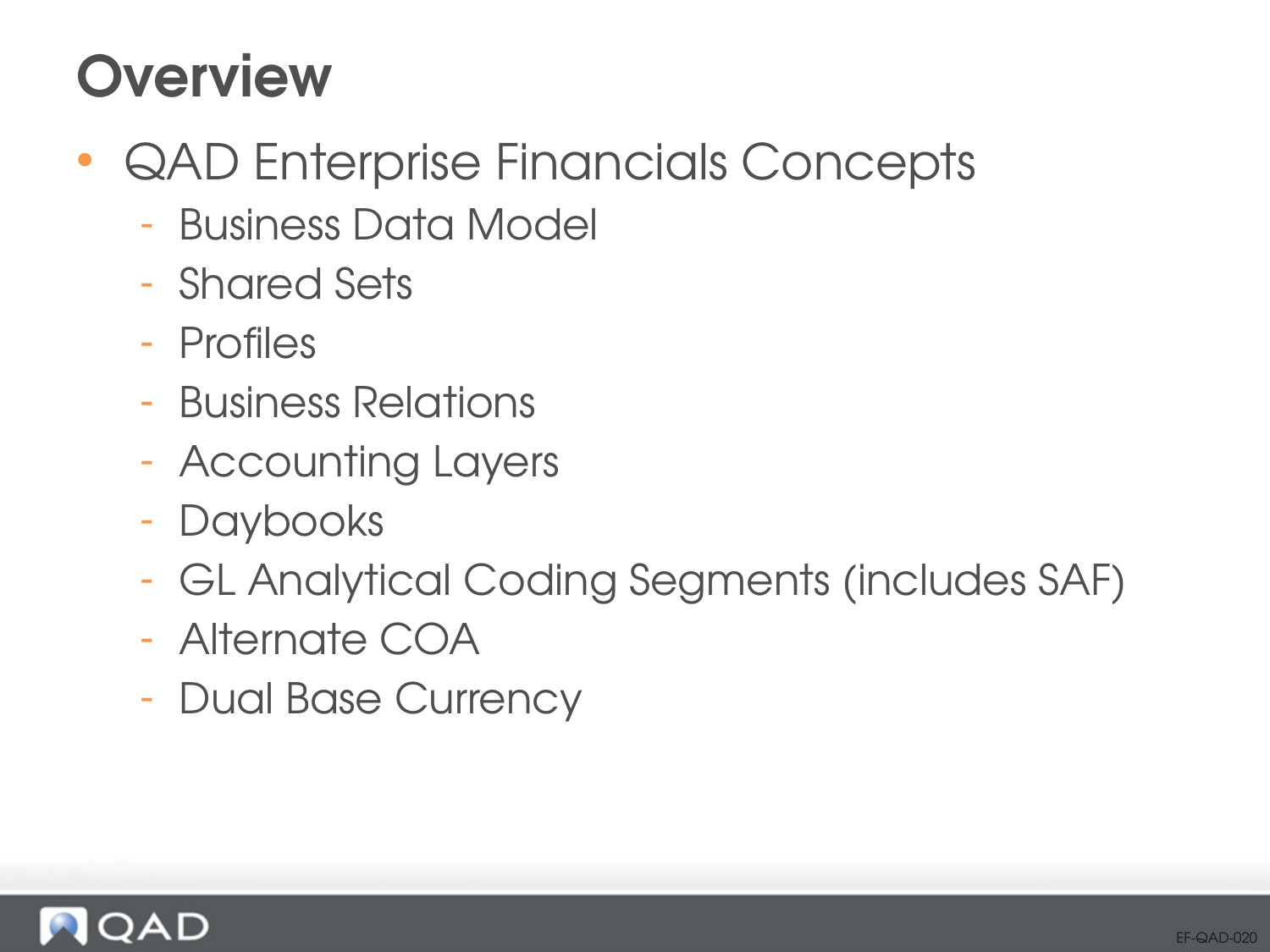

# Overview
QAD Enterprise Financials Concepts
Business Data Model
Shared Sets
Profiles
Business Relations
Accounting Layers
Daybooks
GL Analytical Coding Segments (includes SAF)
Alternate COA
Dual Base Currency

EF-QAD-020